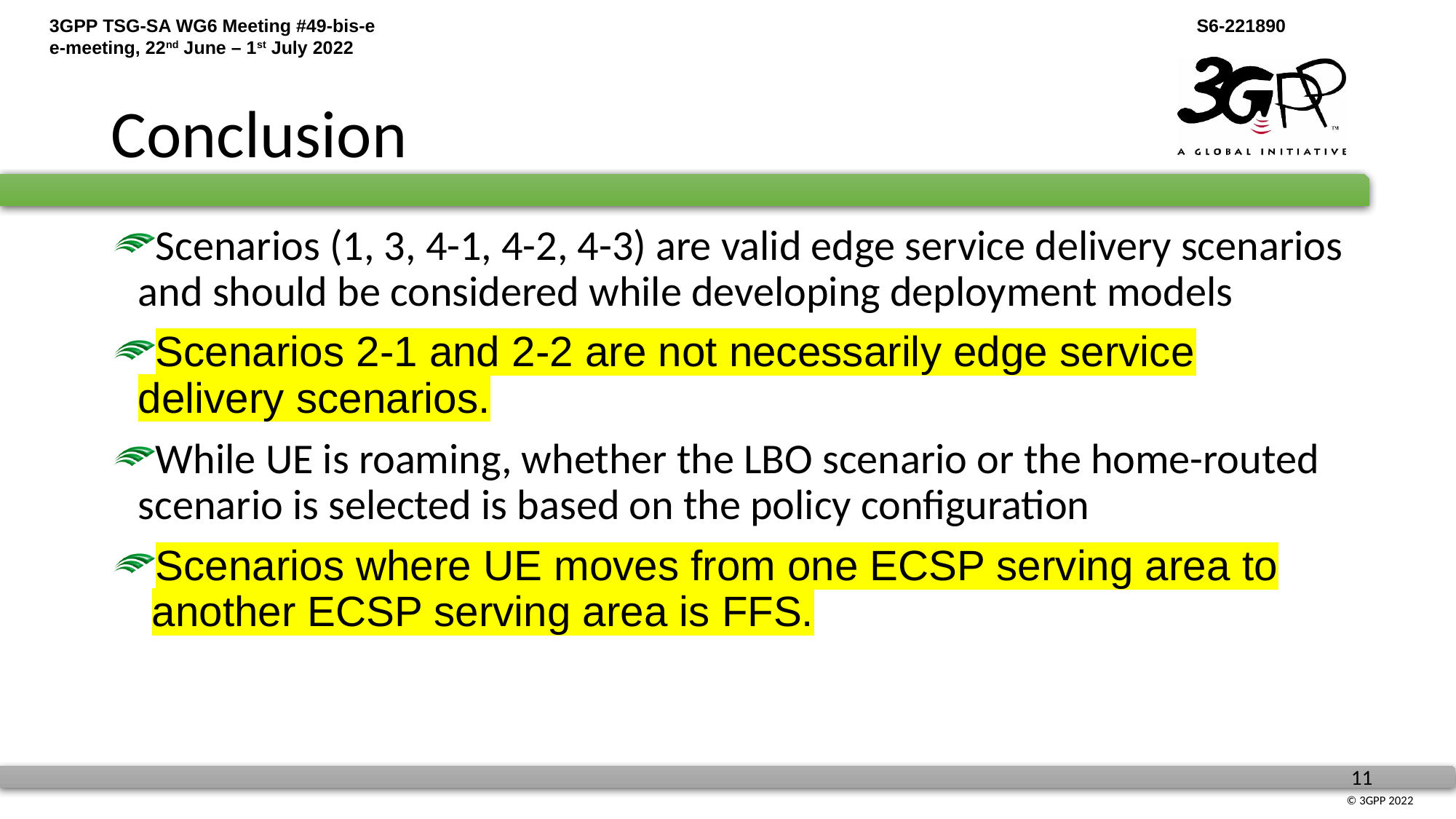

# Conclusion
Scenarios (1, 3, 4-1, 4-2, 4-3) are valid edge service delivery scenarios and should be considered while developing deployment models
Scenarios 2-1 and 2-2 are not necessarily edge service delivery scenarios.
While UE is roaming, whether the LBO scenario or the home-routed scenario is selected is based on the policy configuration
Scenarios where UE moves from one ECSP serving area to another ECSP serving area is FFS.